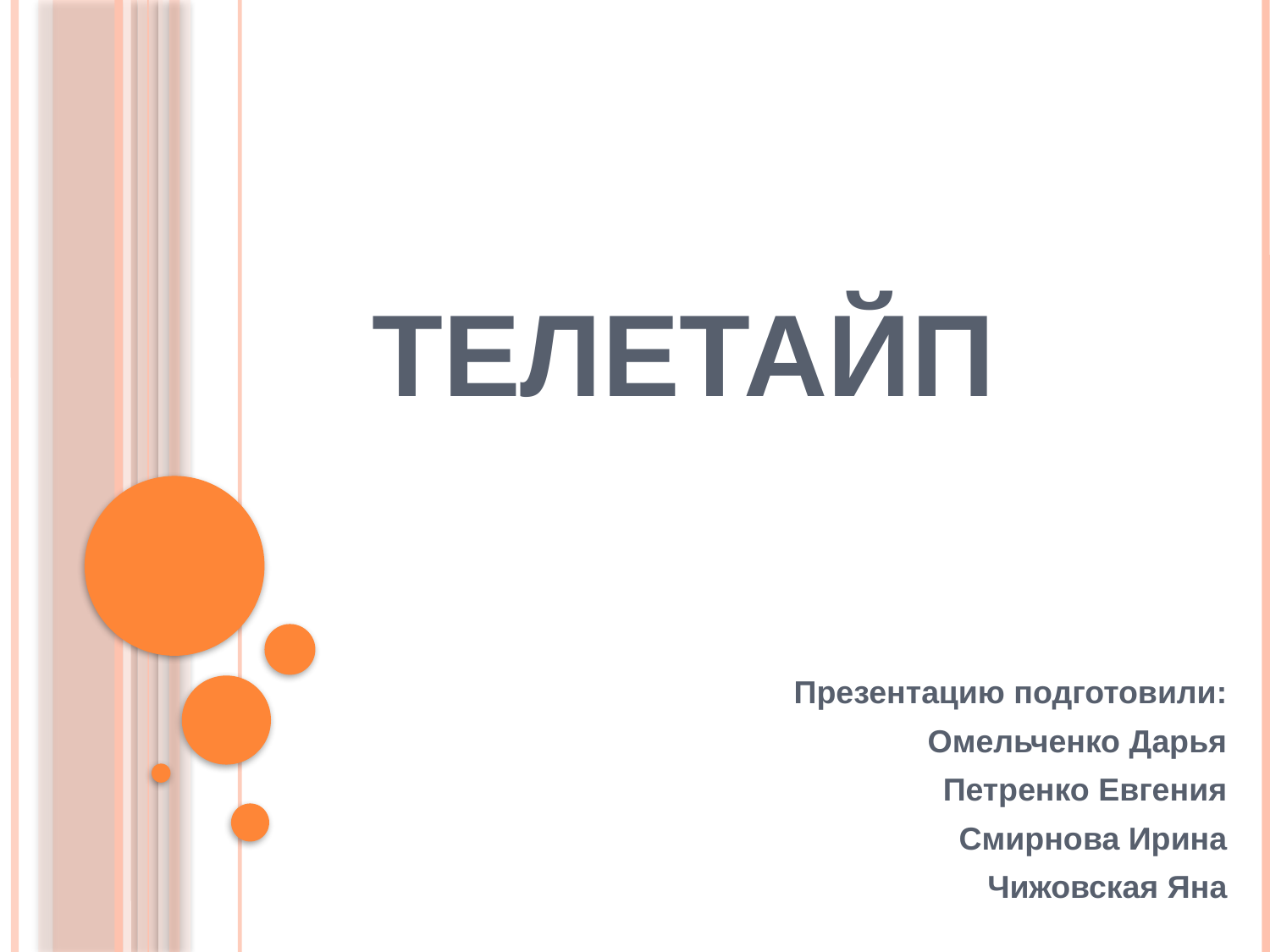

# Телетайп
Презентацию подготовили:
Омельченко Дарья
Петренко Евгения
Смирнова Ирина
Чижовская Яна